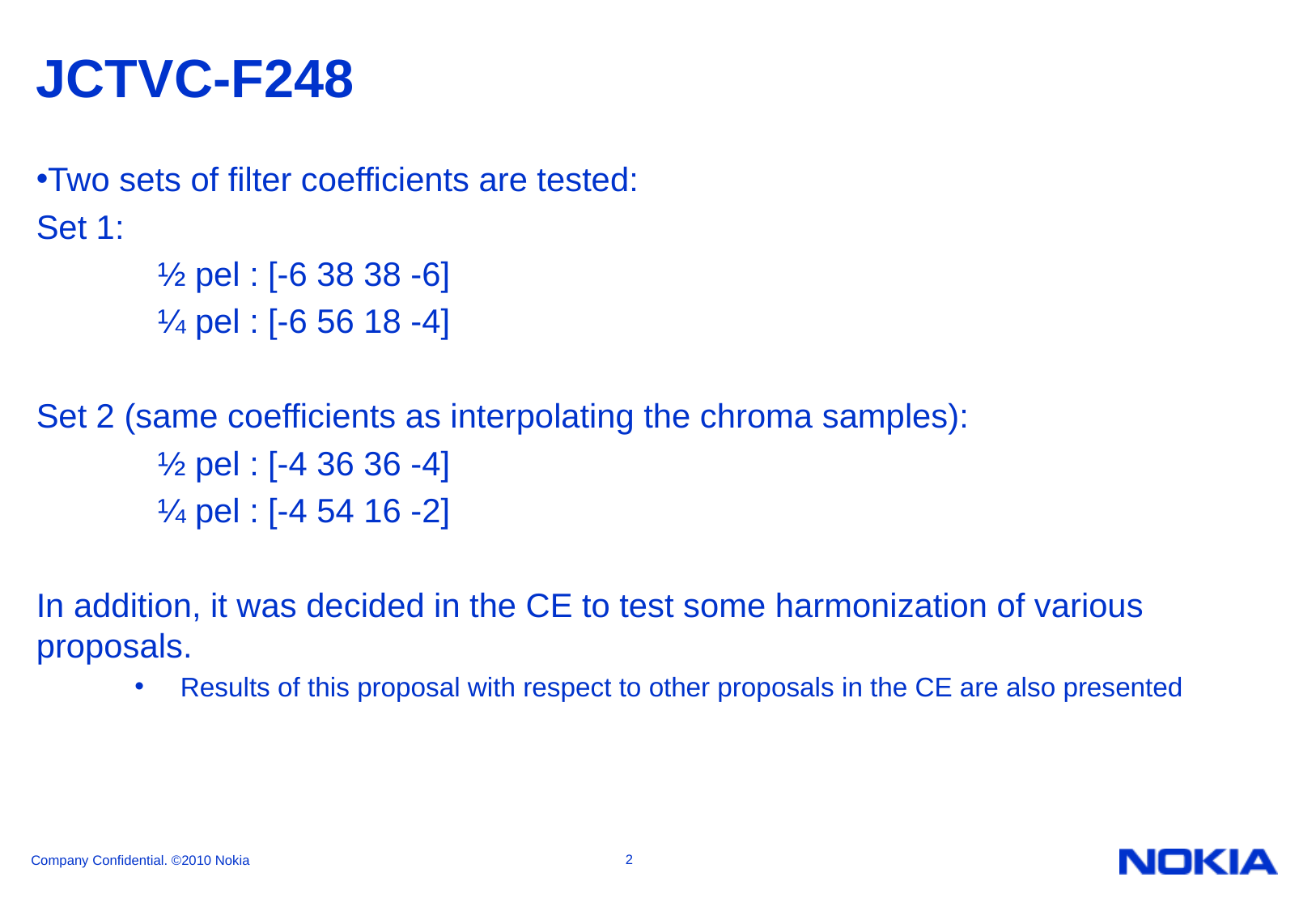

# JCTVC-F248
Two sets of filter coefficients are tested:
Set 1:
	½ pel : [-6 38 38 -6]
	¼ pel : [-6 56 18 -4]

Set 2 (same coefficients as interpolating the chroma samples):
	½ pel : [-4 36 36 -4]
	¼ pel : [-4 54 16 -2]

In addition, it was decided in the CE to test some harmonization of various proposals.
Results of this proposal with respect to other proposals in the CE are also presented